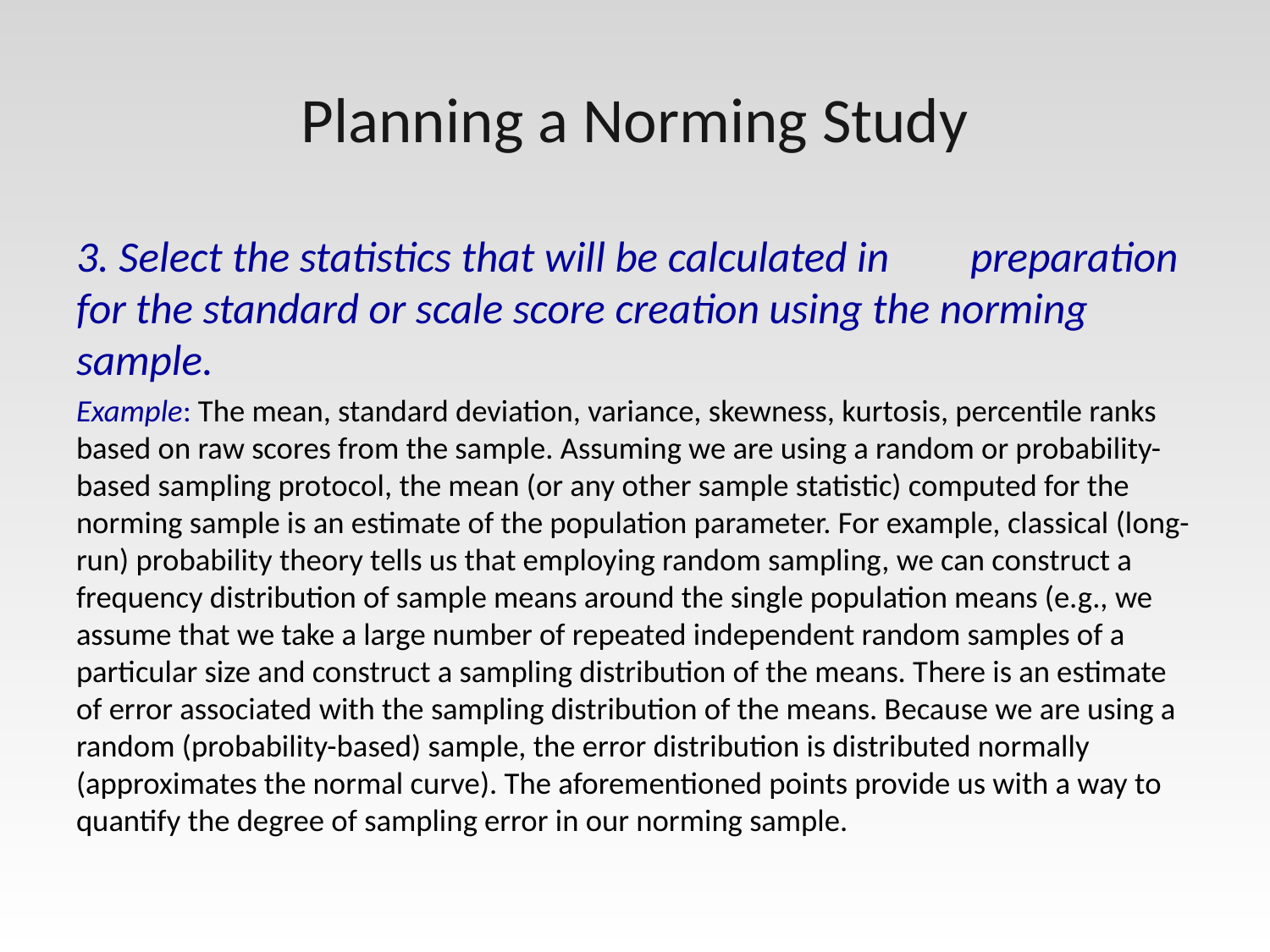

# Planning a Norming Study
3. Select the statistics that will be calculated in 	preparation  for the standard or scale score creation using the norming sample.
Example: The mean, standard deviation, variance, skewness, kurtosis, percentile ranks based on raw scores from the sample. Assuming we are using a random or probability-based sampling protocol, the mean (or any other sample statistic) computed for the norming sample is an estimate of the population parameter. For example, classical (long-run) probability theory tells us that employing random sampling, we can construct a frequency distribution of sample means around the single population means (e.g., we assume that we take a large number of repeated independent random samples of a particular size and construct a sampling distribution of the means. There is an estimate of error associated with the sampling distribution of the means. Because we are using a random (probability-based) sample, the error distribution is distributed normally (approximates the normal curve). The aforementioned points provide us with a way to quantify the degree of sampling error in our norming sample.